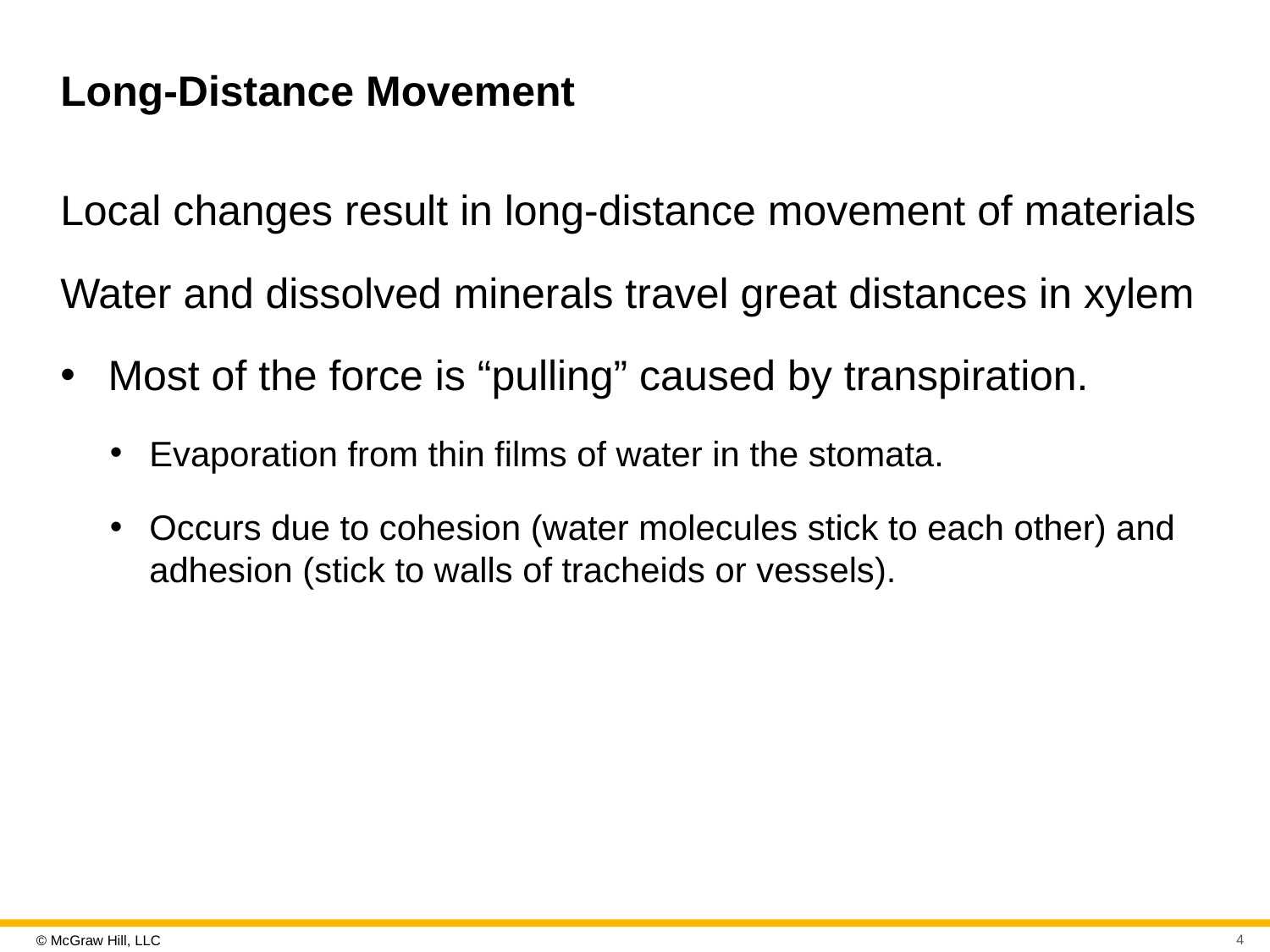

# Long-Distance Movement
Local changes result in long-distance movement of materials
Water and dissolved minerals travel great distances in xylem
Most of the force is “pulling” caused by transpiration.
Evaporation from thin films of water in the stomata.
Occurs due to cohesion (water molecules stick to each other) and adhesion (stick to walls of tracheids or vessels).
4